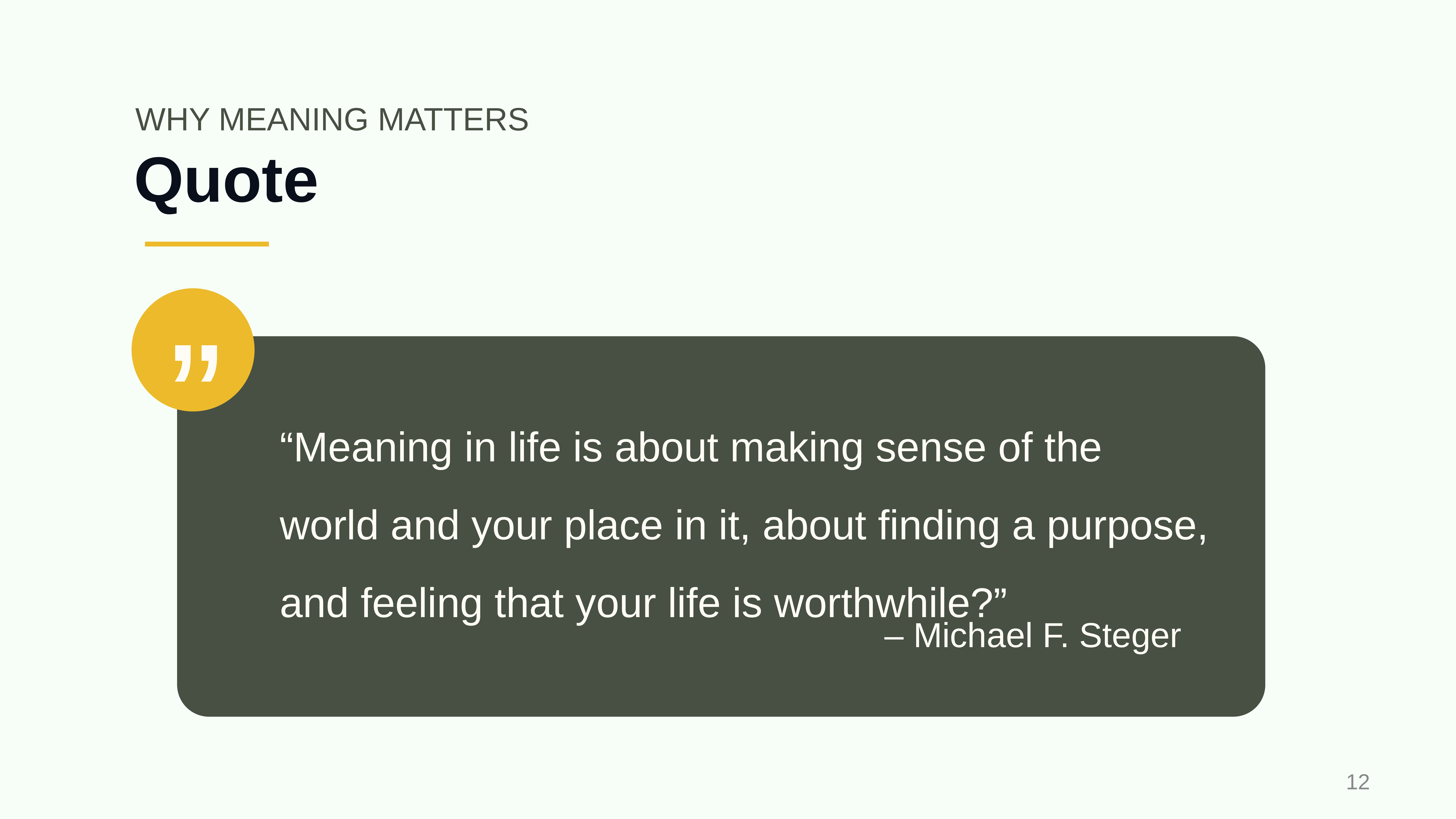

WHY MEANING MATTERS
# Quote

”

“Meaning in life is about making sense of the world and your place in it, about finding a purpose, and feeling that your life is worthwhile?”
– Michael F. Steger
12